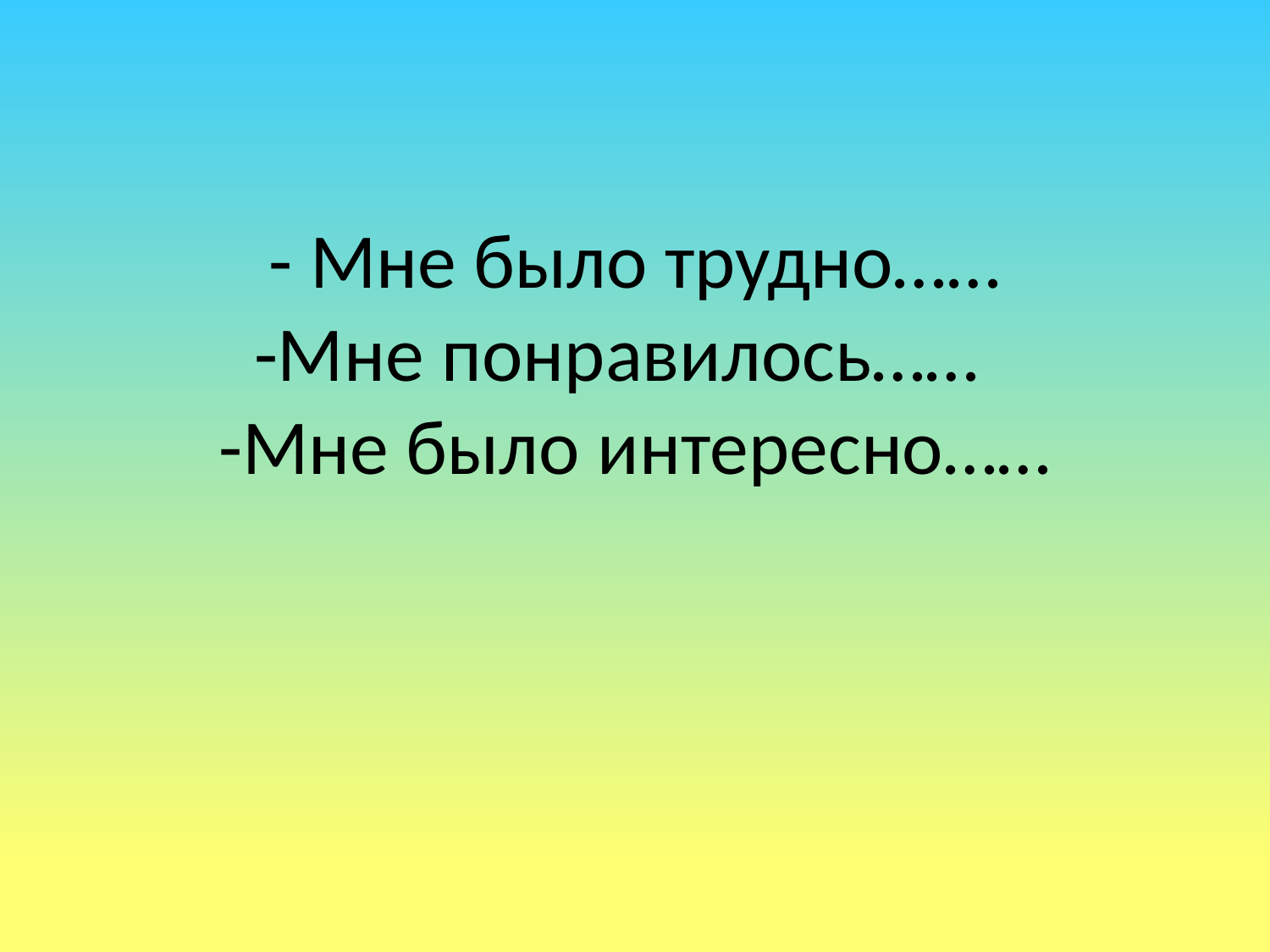

# - Мне было трудно…… -Мне понравилось…… -Мне было интересно……